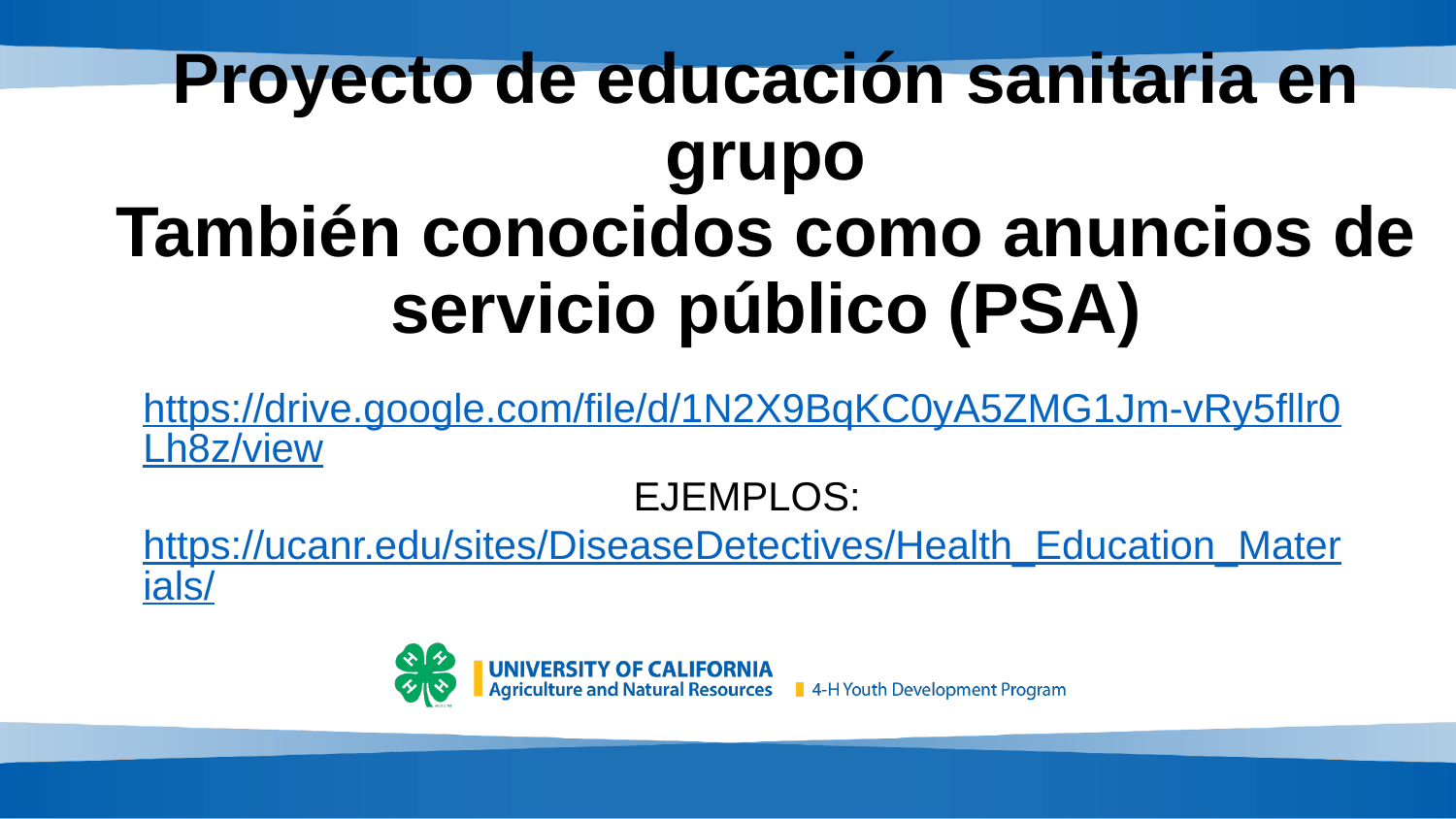

# Proyecto de educación sanitaria en grupo
También conocidos como anuncios de servicio público (PSA)
https://drive.google.com/file/d/1N2X9BqKC0yA5ZMG1Jm-vRy5fllr0Lh8z/view
EJEMPLOS:
https://ucanr.edu/sites/DiseaseDetectives/Health_Education_Materials/